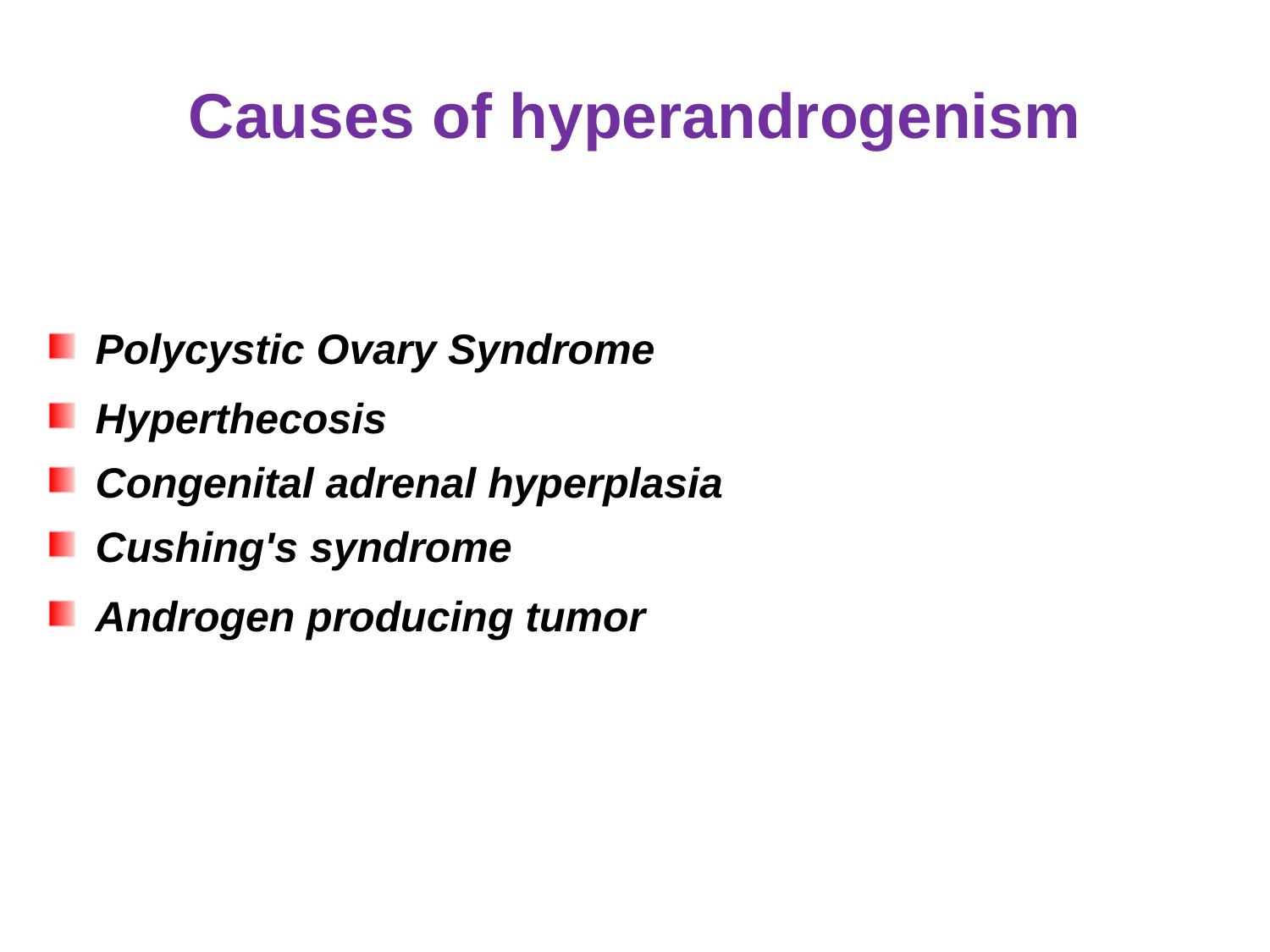

# Causes of hyperandrogenism

Polycystic Ovary Syndrome
Hyperthecosis
Congenital adrenal hyperplasia
Cushing's syndrome
Androgen producing tumor